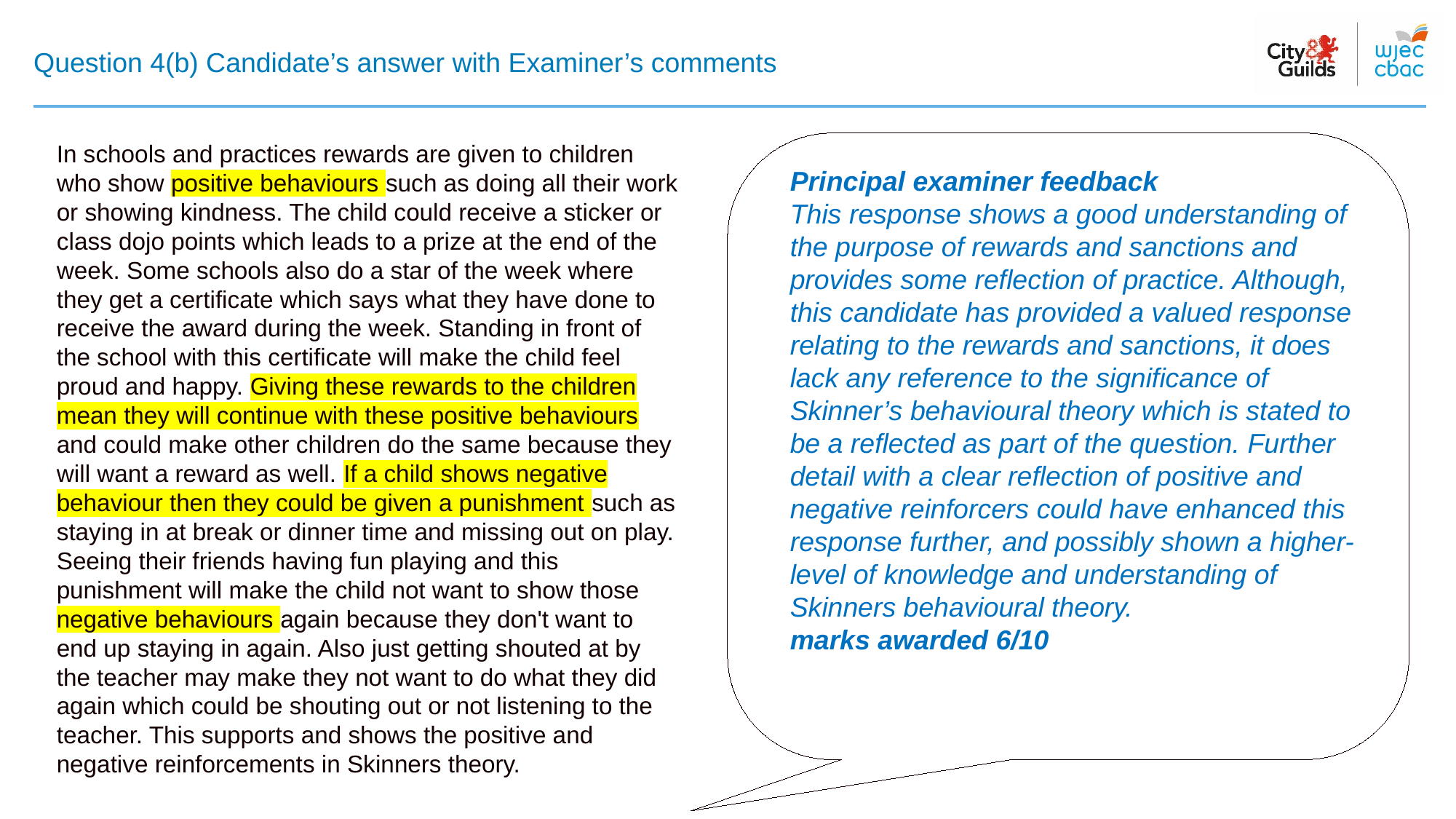

# Question 4(b) Candidate’s answer with Examiner’s comments
In schools and practices rewards are given to children who show positive behaviours such as doing all their work or showing kindness. The child could receive a sticker or class dojo points which leads to a prize at the end of the week. Some schools also do a star of the week where they get a certificate which says what they have done to receive the award during the week. Standing in front of the school with this certificate will make the child feel proud and happy. Giving these rewards to the children mean they will continue with these positive behaviours and could make other children do the same because they will want a reward as well. If a child shows negative behaviour then they could be given a punishment such as staying in at break or dinner time and missing out on play. Seeing their friends having fun playing and this punishment will make the child not want to show those negative behaviours again because they don't want to end up staying in again. Also just getting shouted at by the teacher may make they not want to do what they did again which could be shouting out or not listening to the teacher. This supports and shows the positive and negative reinforcements in Skinners theory.

Principal examiner feedback​
​This response shows a good understanding of the purpose of rewards and sanctions and provides some reflection of practice. Although, this candidate has provided a valued response relating to the rewards and sanctions, it does lack any reference to the significance of Skinner’s behavioural theory which is stated to be a reflected as part of the question. Further detail with a clear reflection of positive and negative reinforcers could have enhanced this response further, and possibly shown a higher-level of knowledge and understanding of Skinners behavioural theory.
marks awarded 6/10